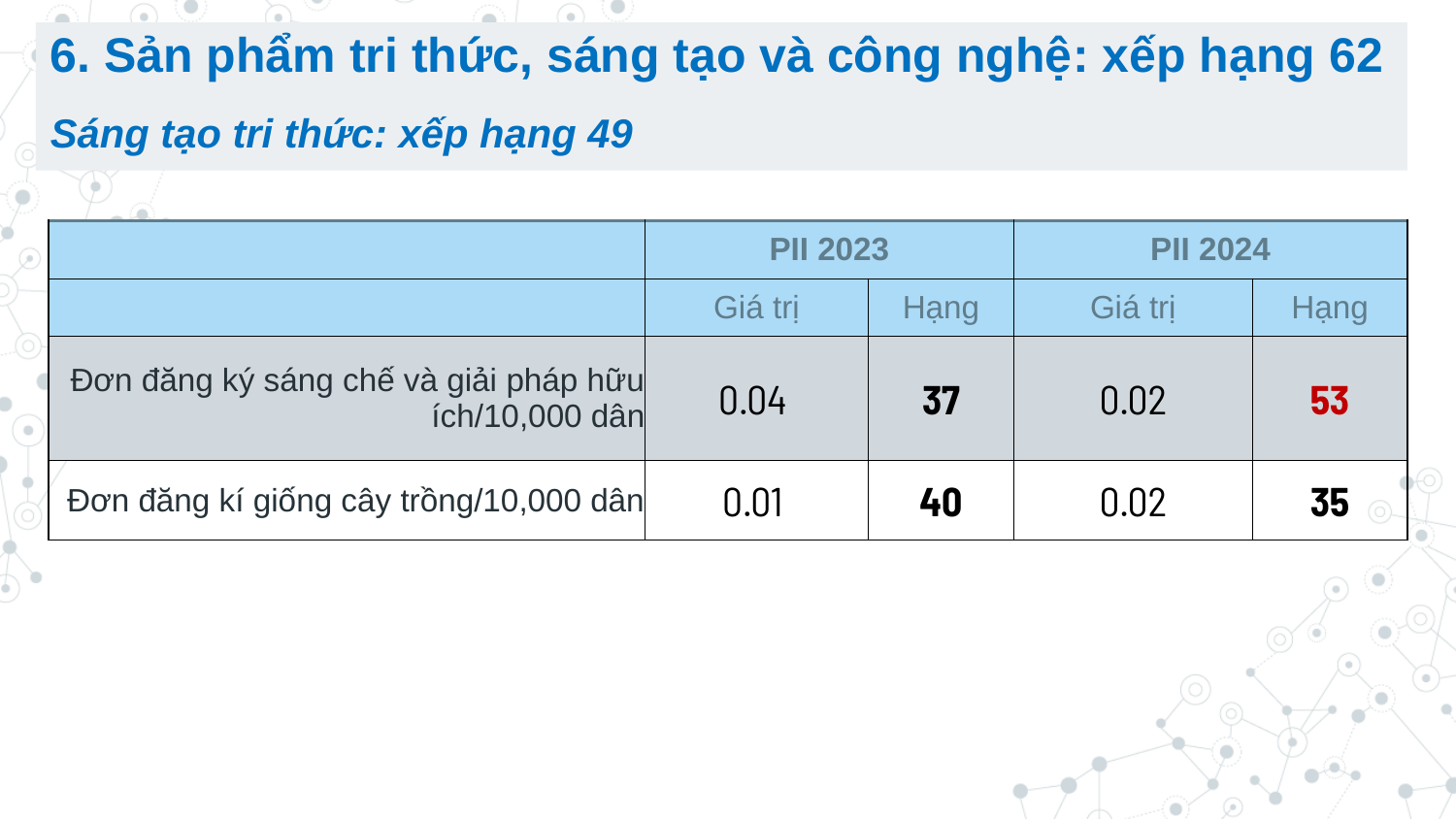

6. Sản phẩm tri thức, sáng tạo và công nghệ: xếp hạng 62
Sáng tạo tri thức: xếp hạng 49
|  | PII 2023 |  | PII 2024 |  |
| --- | --- | --- | --- | --- |
|  | Giá trị | Hạng | Giá trị | Hạng |
| Đơn đăng ký sáng chế và giải pháp hữu ích/10,000 dân | 0.04 | 37 | 0.02 | 53 |
| Đơn đăng kí giống cây trồng/10,000 dân | 0.01 | 40 | 0.02 | 35 |